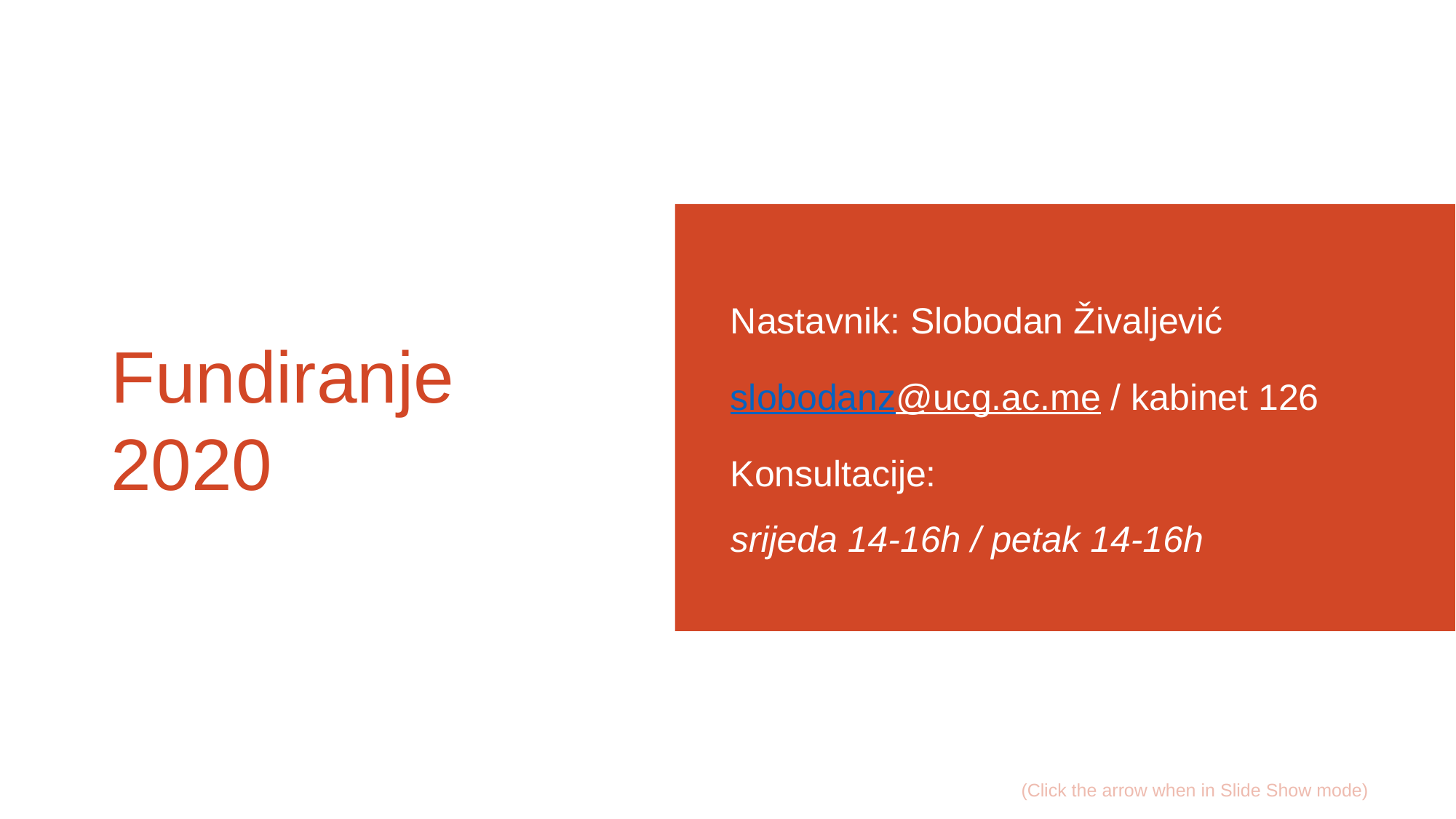

Nastavnik: Slobodan Živaljević
slobodanz@ucg.ac.me / kabinet 126
Konsultacije:
srijeda 14-16h / petak 14-16h
# Fundiranje 2020
(Click the arrow when in Slide Show mode)